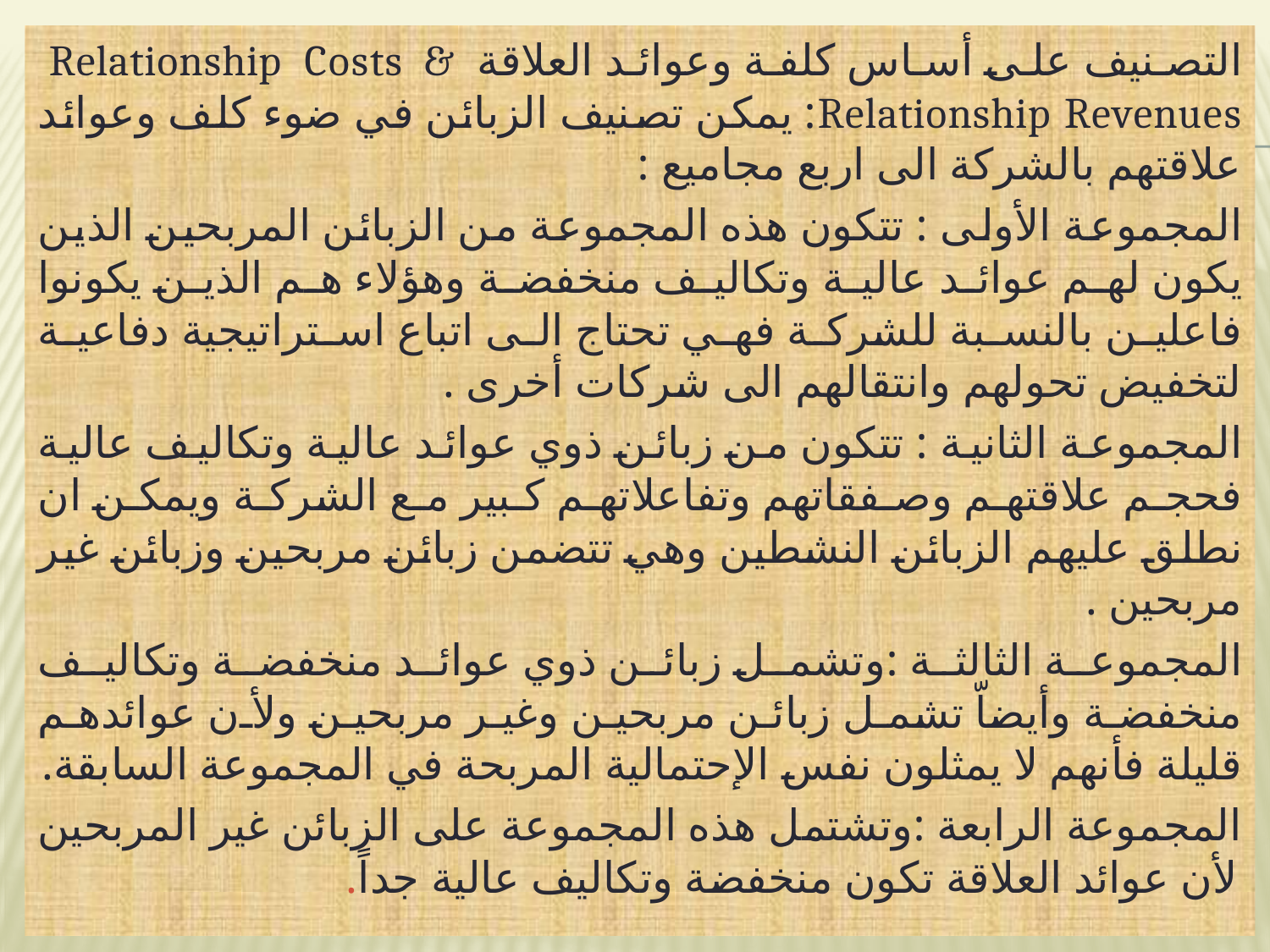

التصنيف على أساس كلفة وعوائد العلاقة  Relationship Costs & Relationship Revenues: يمكن تصنيف الزبائن في ضوء كلف وعوائد علاقتهم بالشركة الى اربع مجاميع :
المجموعة الأولى : تتكون هذه المجموعة من الزبائن المربحين الذين يكون لهم عوائد عالية وتكاليف منخفضة وهؤلاء هم الذين يكونوا فاعلين بالنسبة للشركة فهي تحتاج الى اتباع استراتيجية دفاعية لتخفيض تحولهم وانتقالهم الى شركات أخرى .
المجموعة الثانية : تتكون من زبائن ذوي عوائد عالية وتكاليف عالية فحجم علاقتهم وصفقاتهم وتفاعلاتهم كبير مع الشركة ويمكن ان نطلق عليهم الزبائن النشطين وهي تتضمن زبائن مربحين وزبائن غير مربحين .
المجموعة الثالثة :وتشمل زبائن ذوي عوائد منخفضة وتكاليف منخفضة وأيضاّ تشمل زبائن مربحين وغير مربحين ولأن عوائدهم قليلة فأنهم لا يمثلون نفس الإحتمالية المربحة في المجموعة السابقة.
المجموعة الرابعة :وتشتمل هذه المجموعة على الزبائن غير المربحين لأن عوائد العلاقة تكون منخفضة وتكاليف عالية جداً.